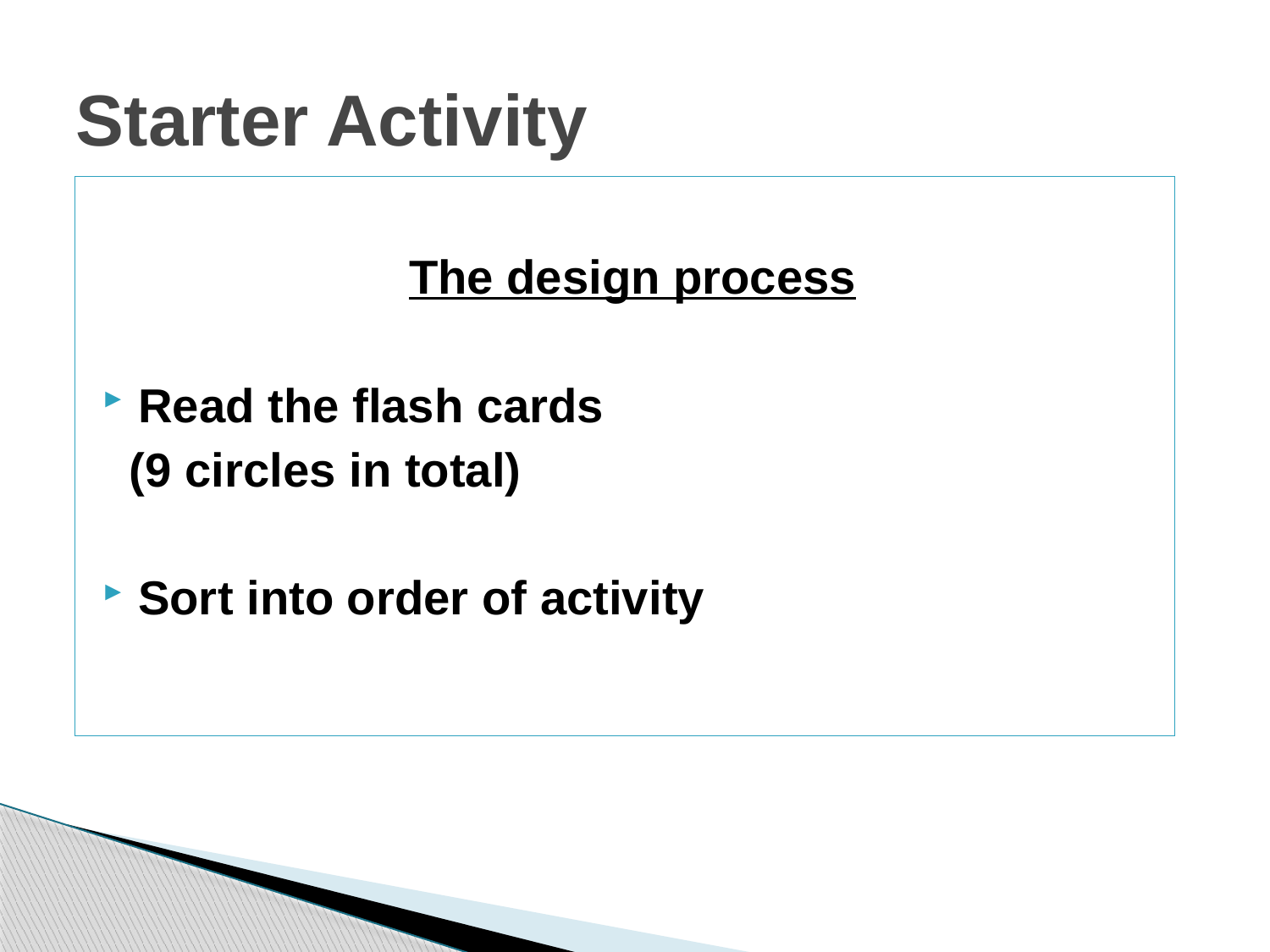

# Starter Activity

The design process

Read the flash cards
  (9 circles in total)

Sort into order of activity